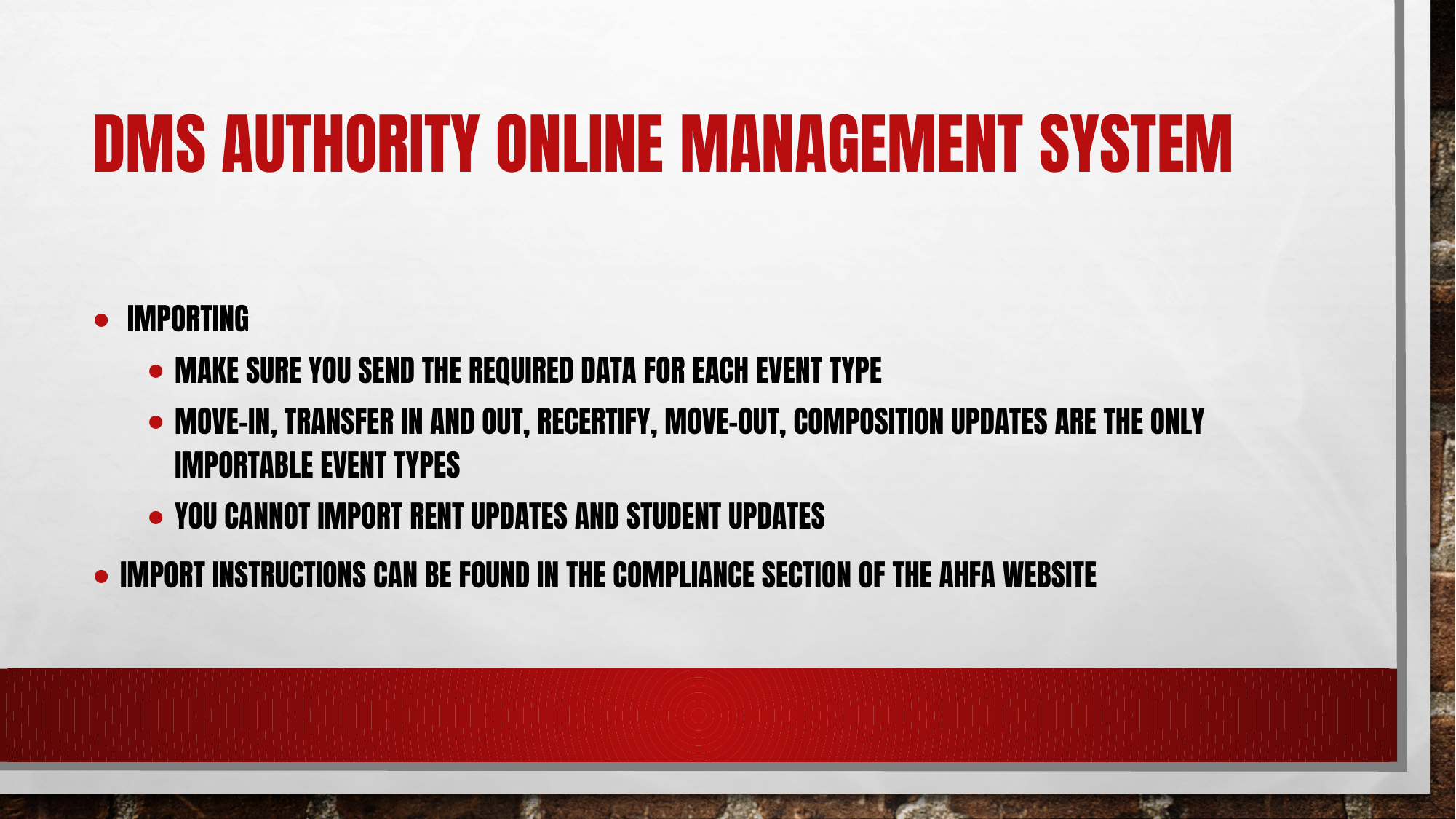

# DMS AUTHORITY ONLINE MANAGEMENT System
 Importing
Make sure you send the required data for each event type
Move-in, transfer in and out, recertify, move-out, composition updates are the only importable event types
You cannot import rent updates and student updates
Import instructions can be found in the compliance section of the ahfa website